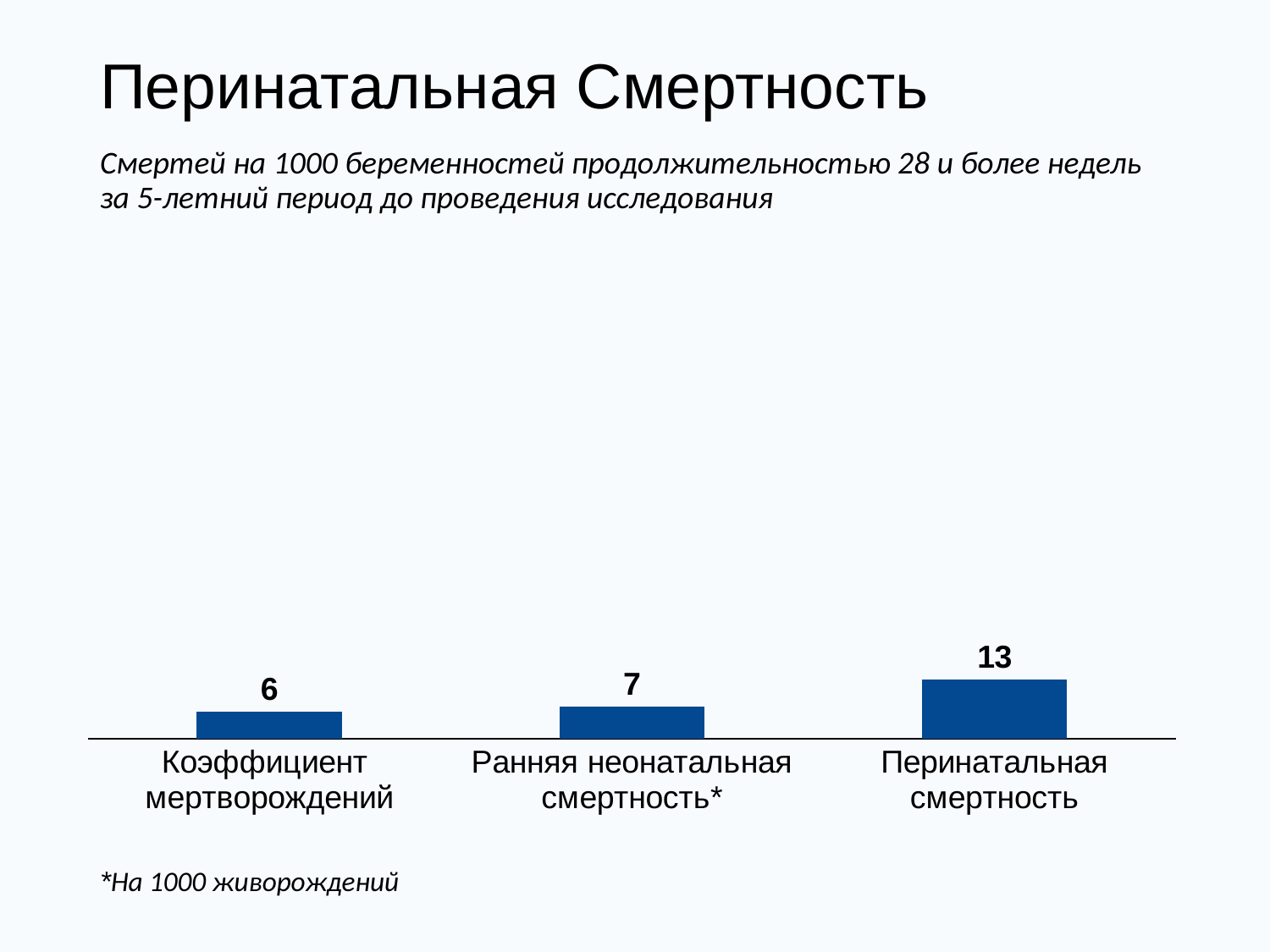

# Перинатальная Смертность
Смертей на 1000 беременностей продолжительностью 28 и более недель за 5-летний период до проведения исследования

### Chart

| Category |  |
|---|---|
| Коэффициент
мертворождений | 6.0 |
| Ранняя неонатальная смертность* | 7.0 |
| Перинатальная смертность | 13.0 |
*На 1000 живорождений